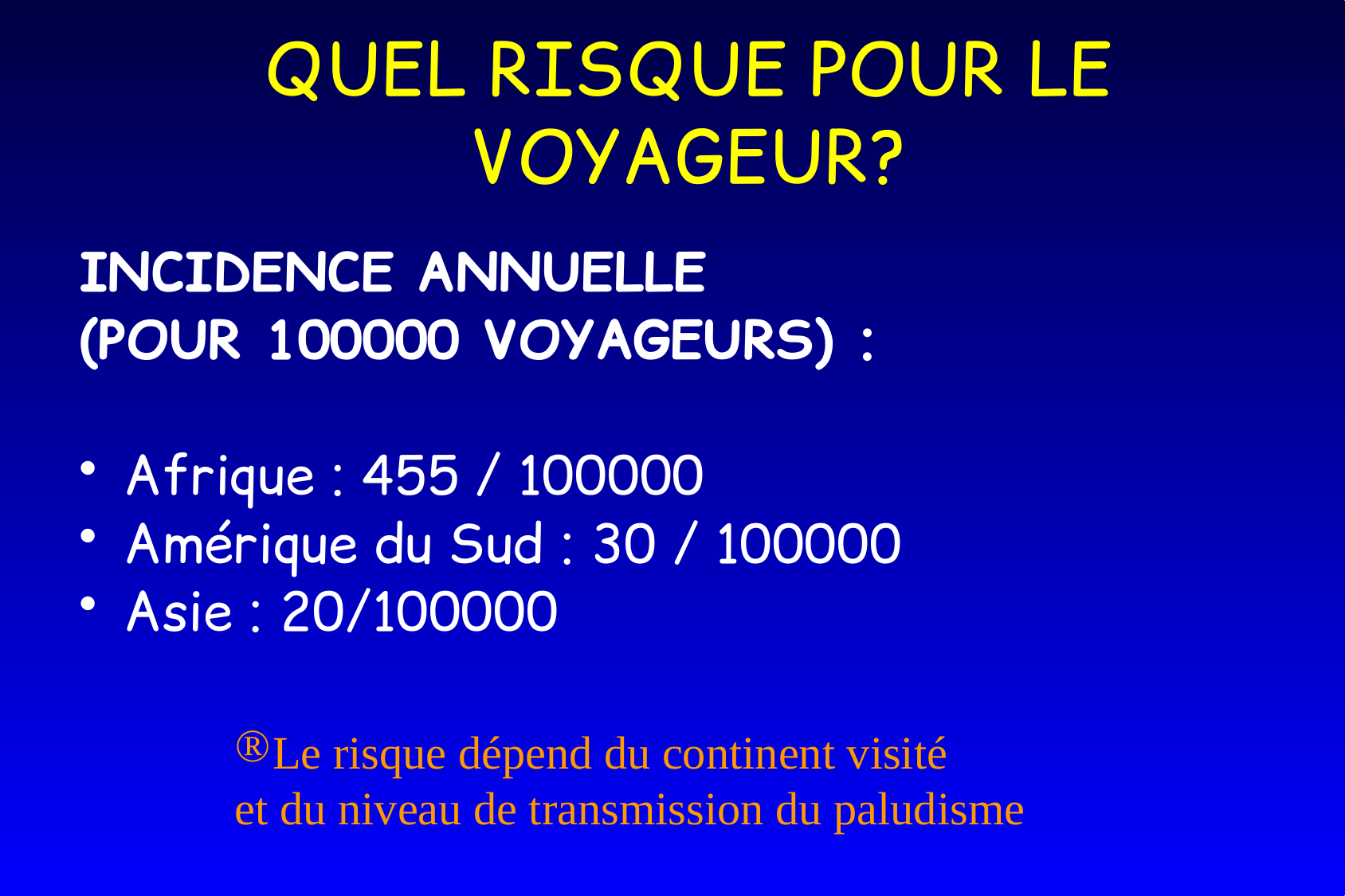

# QUEL RISQUE POUR LE VOYAGEUR?
INCIDENCE ANNUELLE
(POUR 100000 VOYAGEURS) :

Afrique : 455 / 100000
Amérique du Sud : 30 / 100000
Asie : 20/100000
Le risque dépend du continent visité
et du niveau de transmission du paludisme